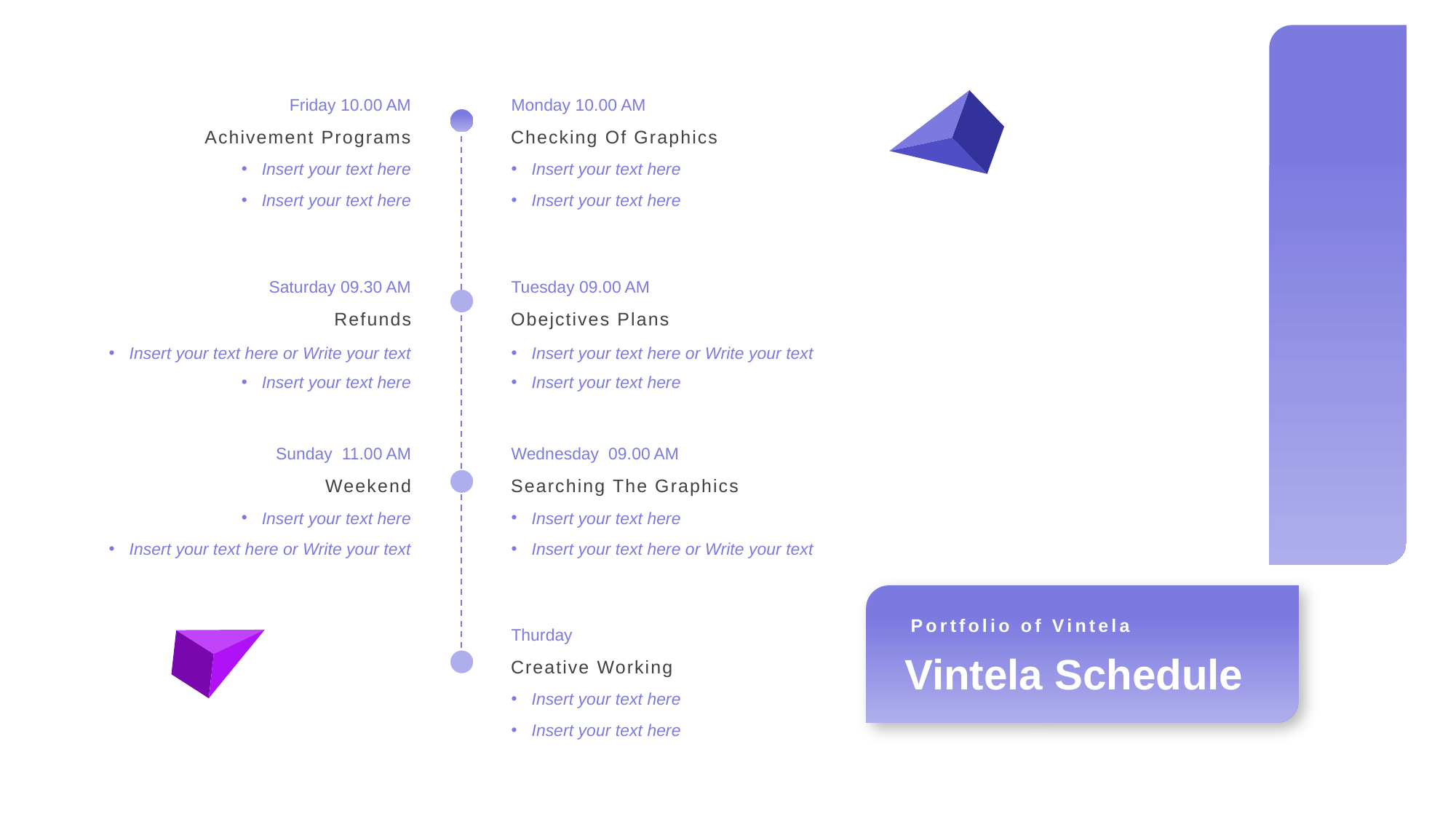

Friday 10.00 AM
Monday 10.00 AM

Achivement Programs
Checking Of Graphics
Insert your text here
Insert your text here
Insert your text here
Insert your text here
Saturday 09.30 AM
Tuesday 09.00 AM
Refunds
Obejctives Plans
Insert your text here or Write your text
Insert your text here or Write your text
Insert your text here
Insert your text here
Sunday  11.00 AM
Wednesday  09.00 AM
Weekend
Searching The Graphics
Insert your text here
Insert your text here
Insert your text here or Write your text
Insert your text here or Write your text

Portfolio of Vintela
Thurday
Vintela Schedule
Creative Working
Insert your text here
Insert your text here